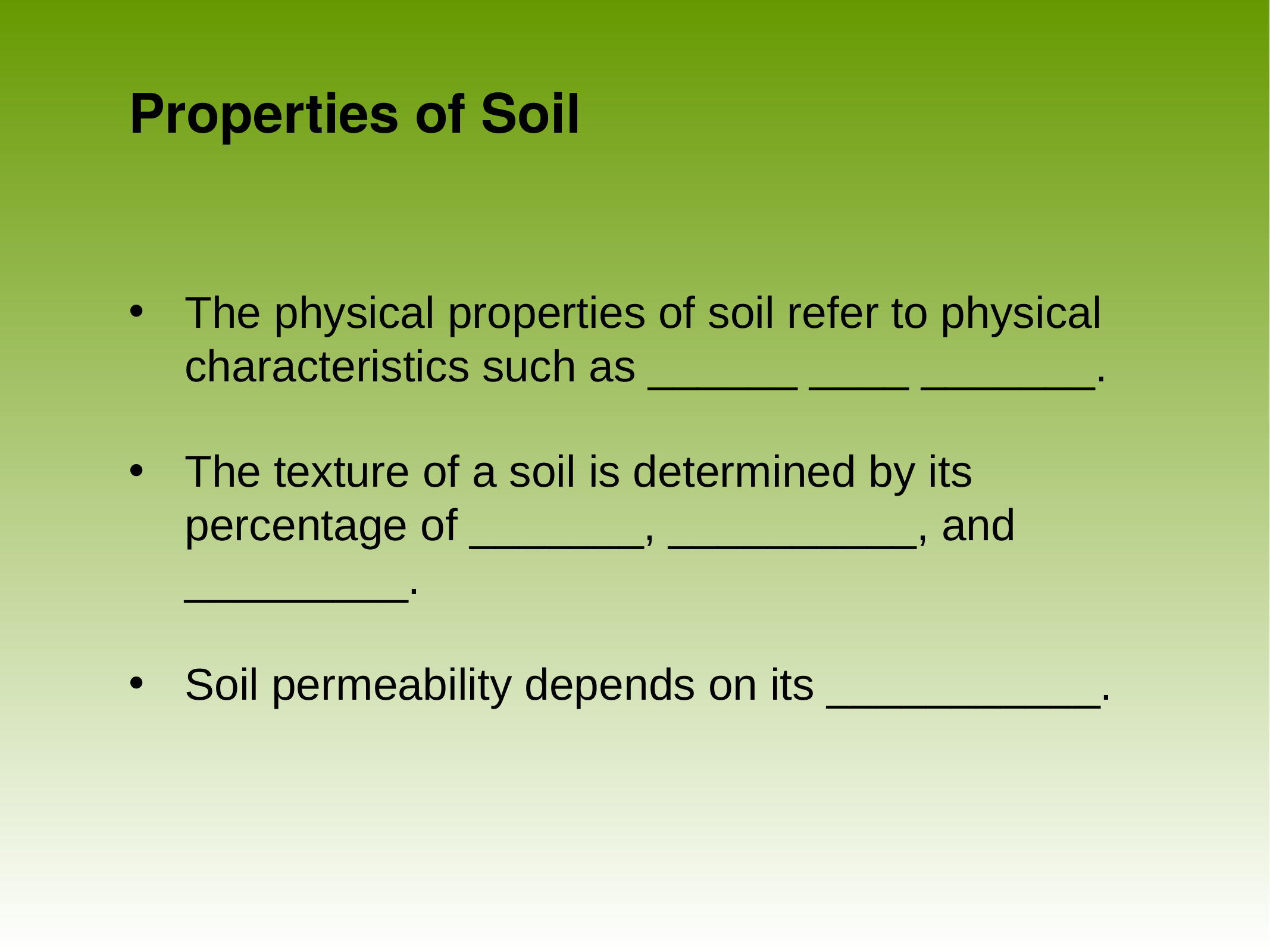

# Properties of Soil
The physical properties of soil refer to physical characteristics such as ______ ____ _______.
The texture of a soil is determined by its percentage of _______, __________, and _________.
Soil permeability depends on its ___________.